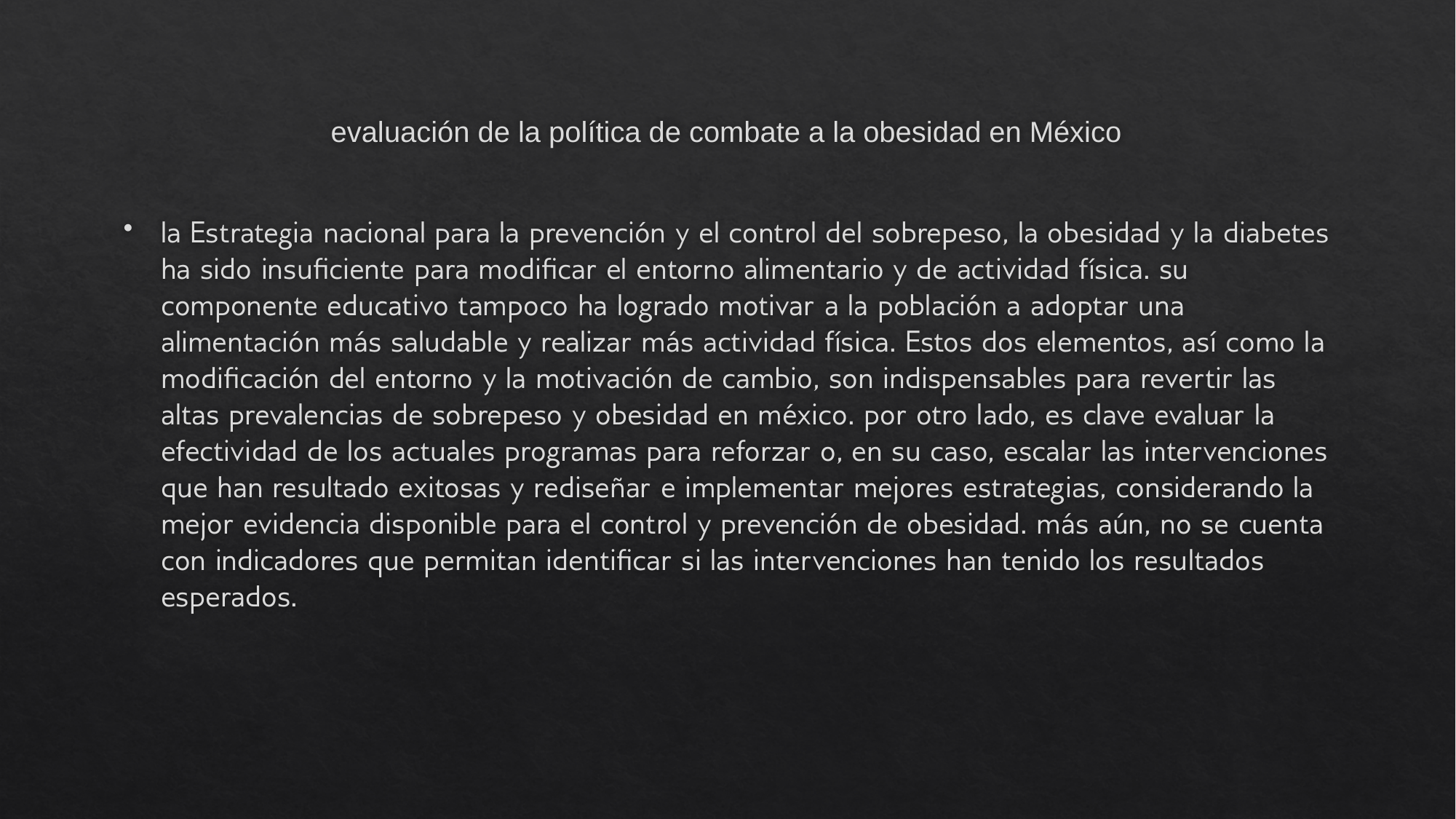

# evaluación de la política de combate a la obesidad en México
la Estrategia nacional para la prevención y el control del sobrepeso, la obesidad y la diabetes ha sido insuficiente para modificar el entorno alimentario y de actividad física. su componente educativo tampoco ha logrado motivar a la población a adoptar una alimentación más saludable y realizar más actividad física. Estos dos elementos, así como la modificación del entorno y la motivación de cambio, son indispensables para revertir las altas prevalencias de sobrepeso y obesidad en méxico. por otro lado, es clave evaluar la efectividad de los actuales programas para reforzar o, en su caso, escalar las intervenciones que han resultado exitosas y rediseñar e implementar mejores estrategias, considerando la mejor evidencia disponible para el control y prevención de obesidad. más aún, no se cuenta con indicadores que permitan identificar si las intervenciones han tenido los resultados esperados.